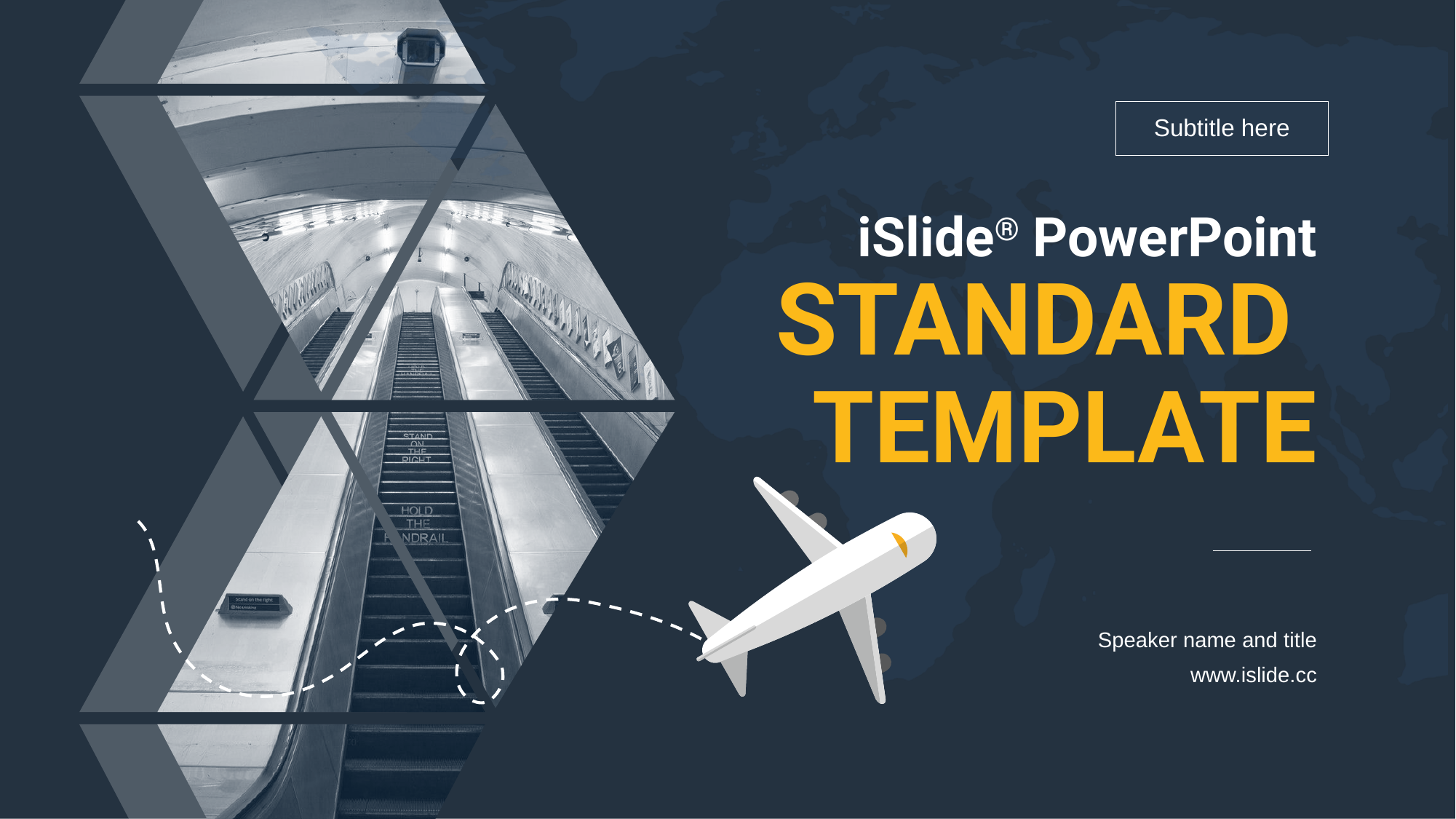

Subtitle here
# iSlide® PowerPoint STANDARD TEMPLATE
Speaker name and title
www.islide.cc